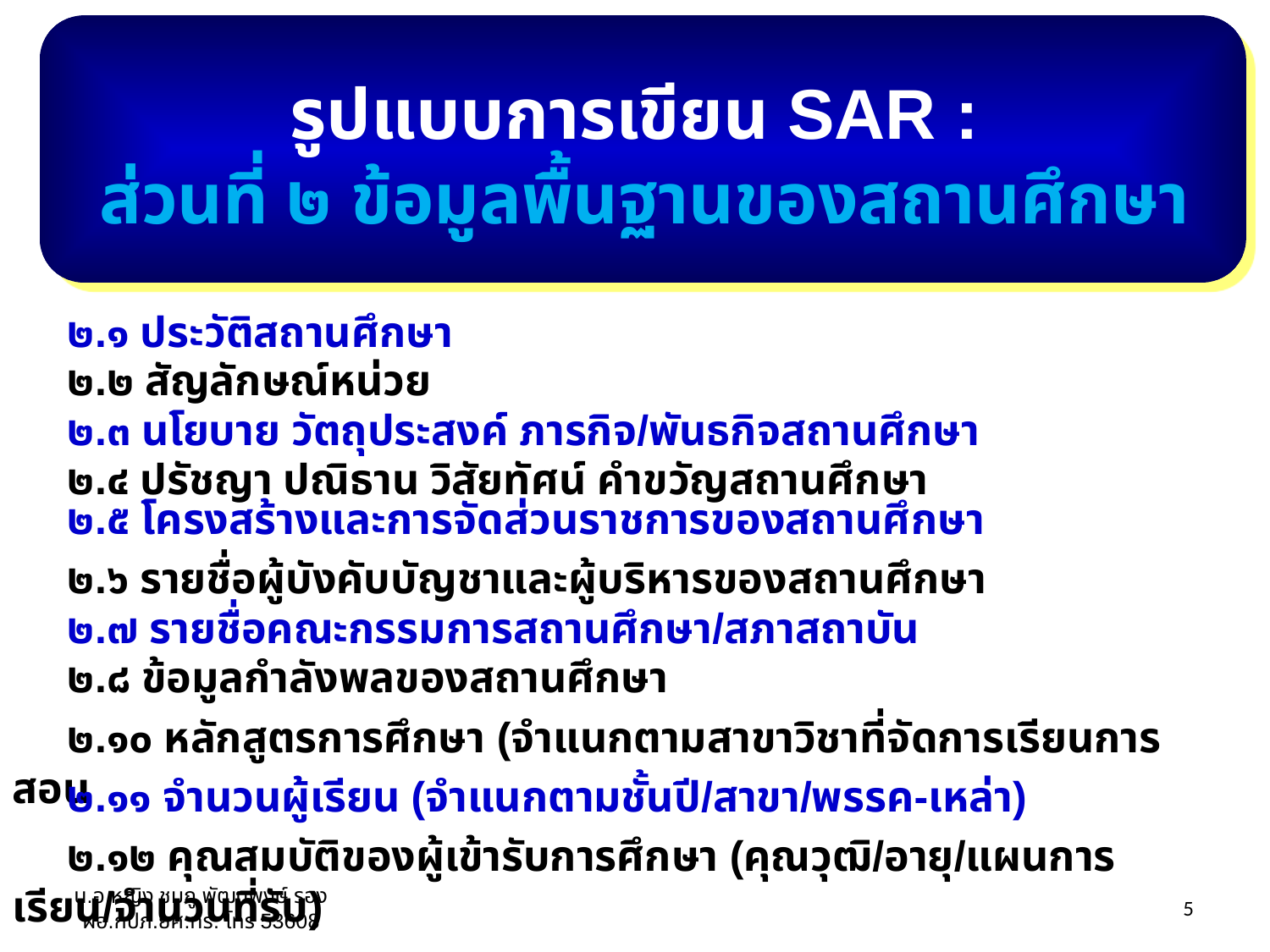

รูปแบบการเขียน SAR :
ส่วนที่ ๒ ข้อมูลพื้นฐานของสถานศึกษา
     ๒.๑ ประวัติสถานศึกษา
     ๒.๒ สัญลักษณ์หน่วย
     ๒.๓ นโยบาย วัตถุประสงค์ ภารกิจ/พันธกิจสถานศึกษา
     ๒.๔ ปรัชญา ปณิธาน วิสัยทัศน์ คำขวัญสถานศึกษา
     ๒.๕ โครงสร้างและการจัดส่วนราชการของสถานศึกษา
     ๒.๖ รายชื่อผู้บังคับบัญชาและผู้บริหารของสถานศึกษา
     ๒.๗ รายชื่อคณะกรรมการสถานศึกษา/สภาสถาบัน
     ๒.๘ ข้อมูลกำลังพลของสถานศึกษา
     ๒.๑๐ หลักสูตรการศึกษา (จำแนกตามสาขาวิชาที่จัดการเรียนการสอน
     ๒.๑๑ จำนวนผู้เรียน (จำแนกตามชั้นปี/สาขา/พรรค-เหล่า)
     ๒.๑๒ คุณสมบัติของผู้เข้ารับการศึกษา (คุณวุฒิ/อายุ/แผนการเรียน/จำนวนที่รับ)
น.อ.หญิง ชมภู พัฒนพงษ์ รอง ผอ.กปภ.ยศ.ทร. โทร 53608
26/03/55
5